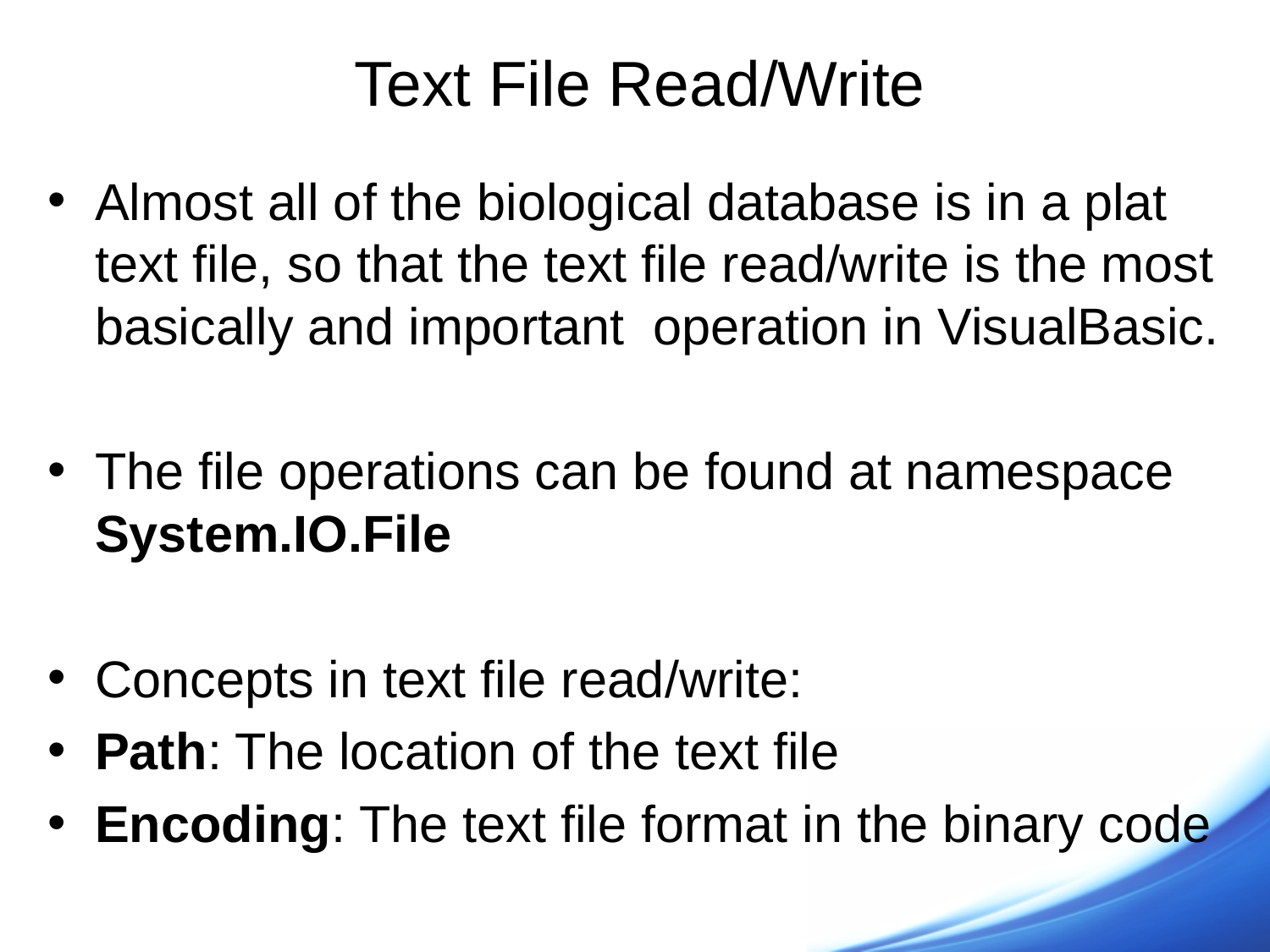

# Text File Read/Write
Almost all of the biological database is in a plat text file, so that the text file read/write is the most basically and important  operation in VisualBasic.

The file operations can be found at namespace System.IO.File

Concepts in text file read/write:
Path: The location of the text file
Encoding: The text file format in the binary code